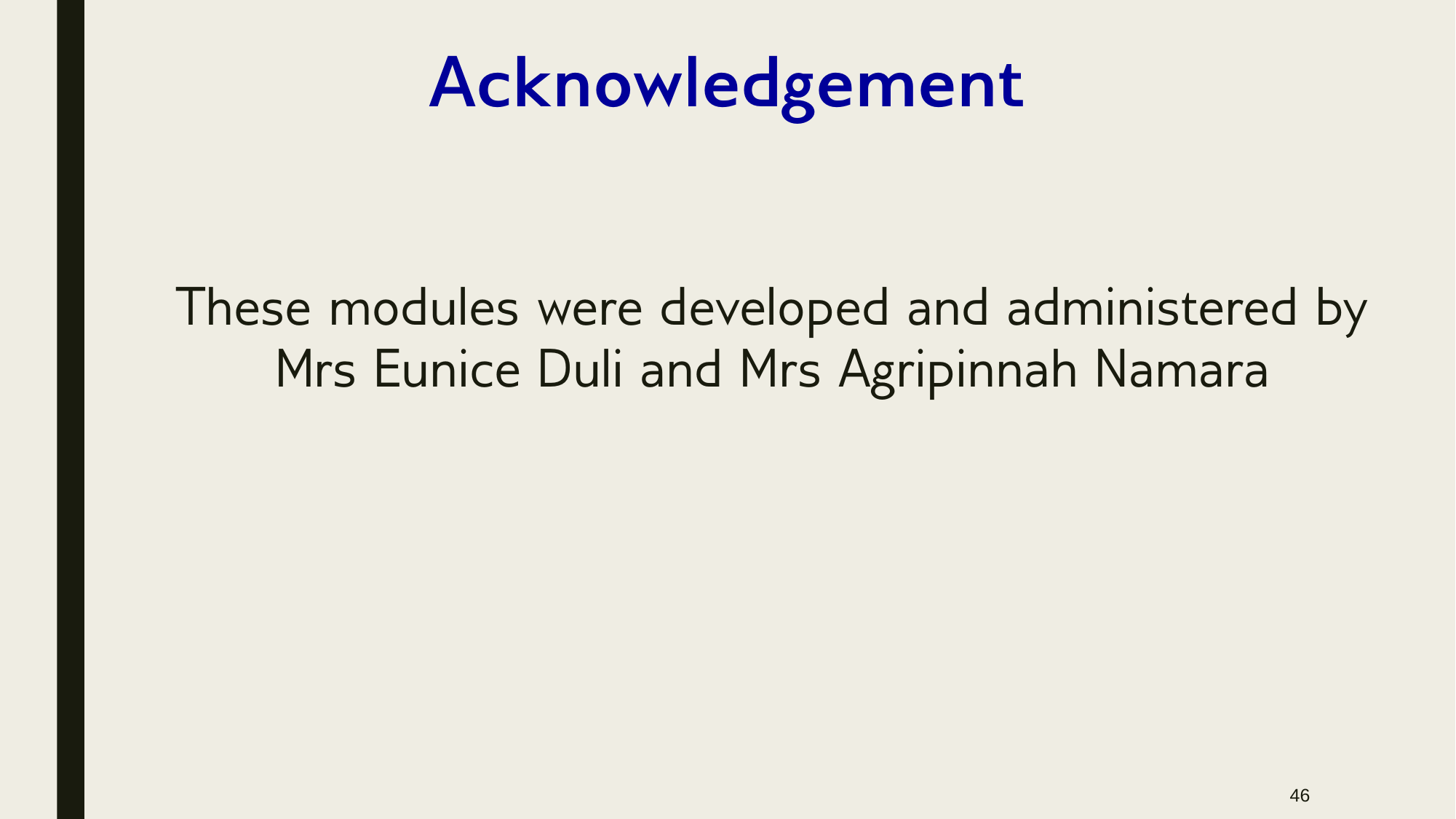

# Acknowledgement
These modules were developed and administered by Mrs Eunice Duli and Mrs Agripinnah Namara
46